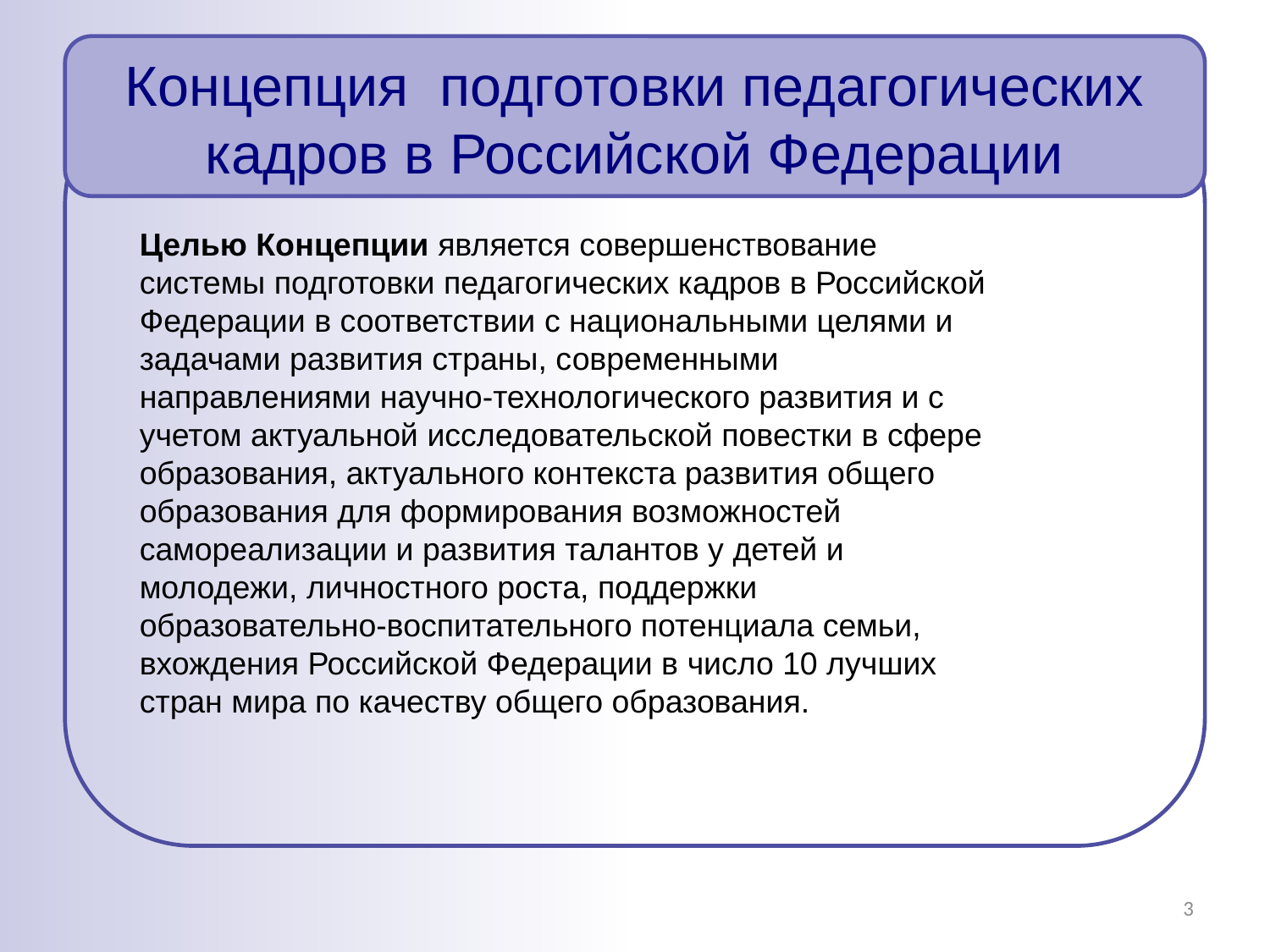

# Концепция  подготовки педагогических кадров в Российской Федерации
Целью Концепции является совершенствование системы подготовки педагогических кадров в Российской Федерации в соответствии с национальными целями и задачами развития страны, современными направлениями научно-технологического развития и с учетом актуальной исследовательской повестки в сфере образования, актуального контекста развития общего образования для формирования возможностей самореализации и развития талантов у детей и молодежи, личностного роста, поддержки образовательно-воспитательного потенциала семьи, вхождения Российской Федерации в число 10 лучших стран мира по качеству общего образования.
3